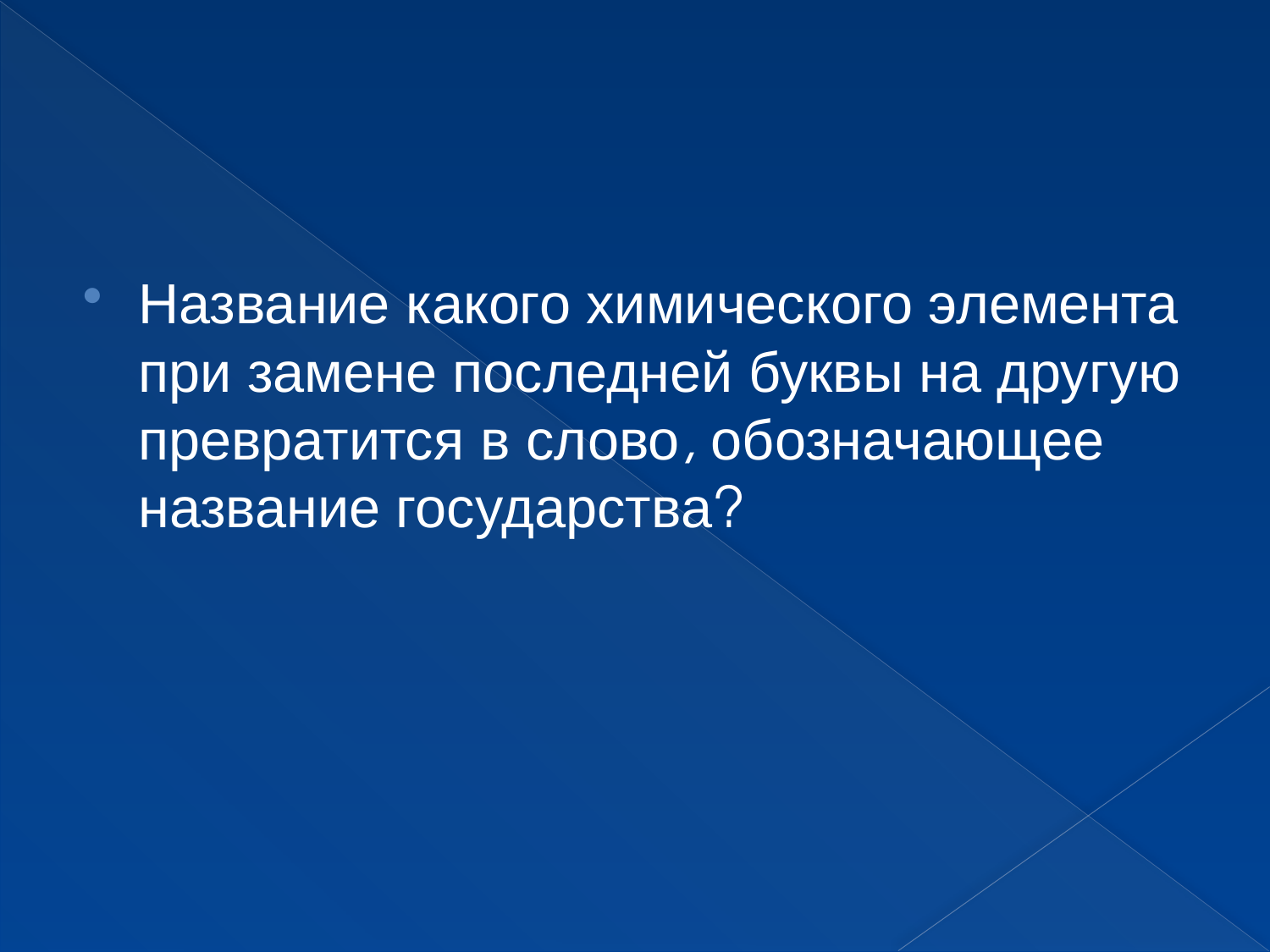

Название какого химического элемента при замене последней буквы на другую превратится в слово, обозначающее название государства?